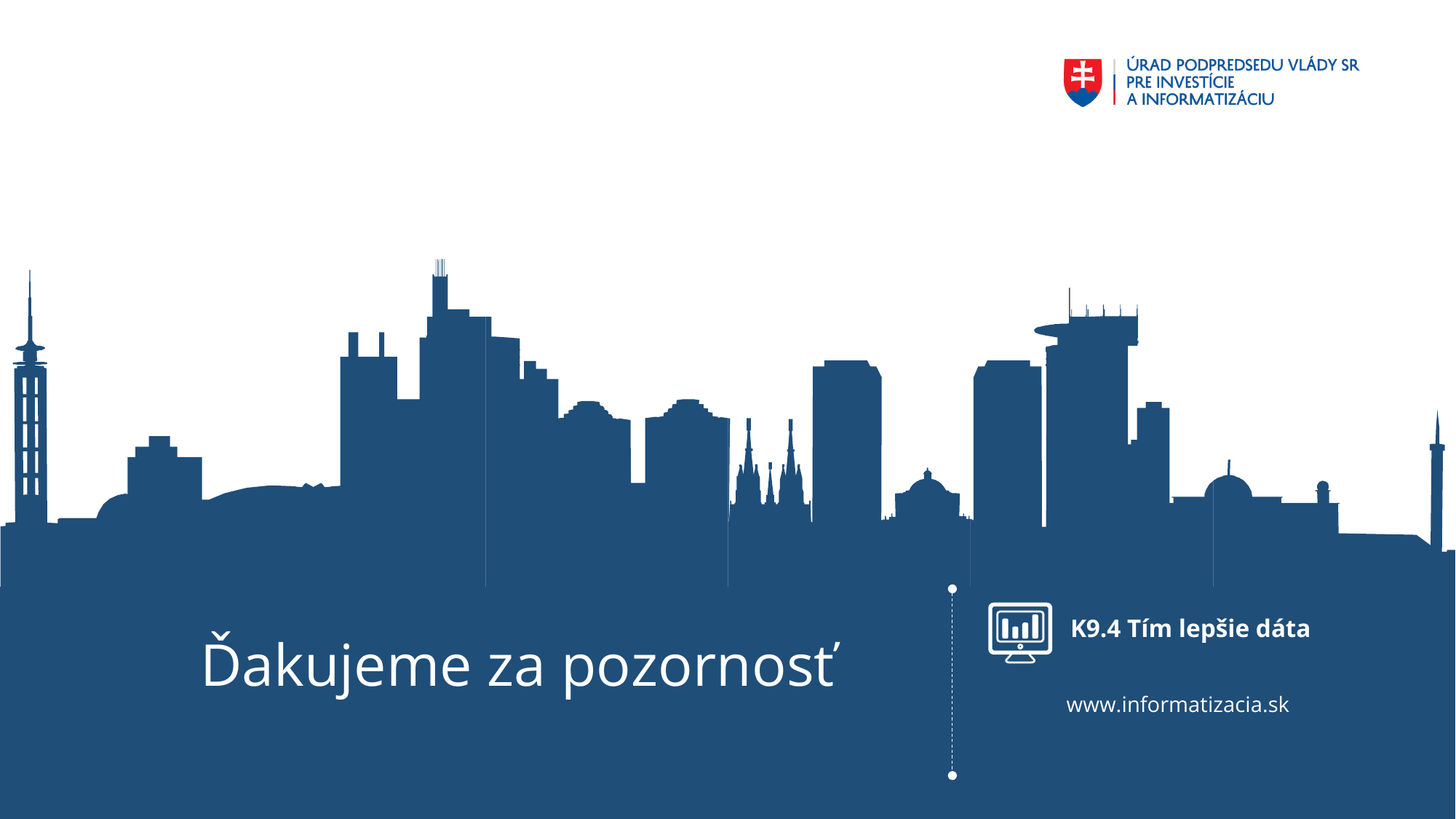

K9.4 Tím lepšie dáta
Ďakujeme za pozornosť

www.informatizacia.sk